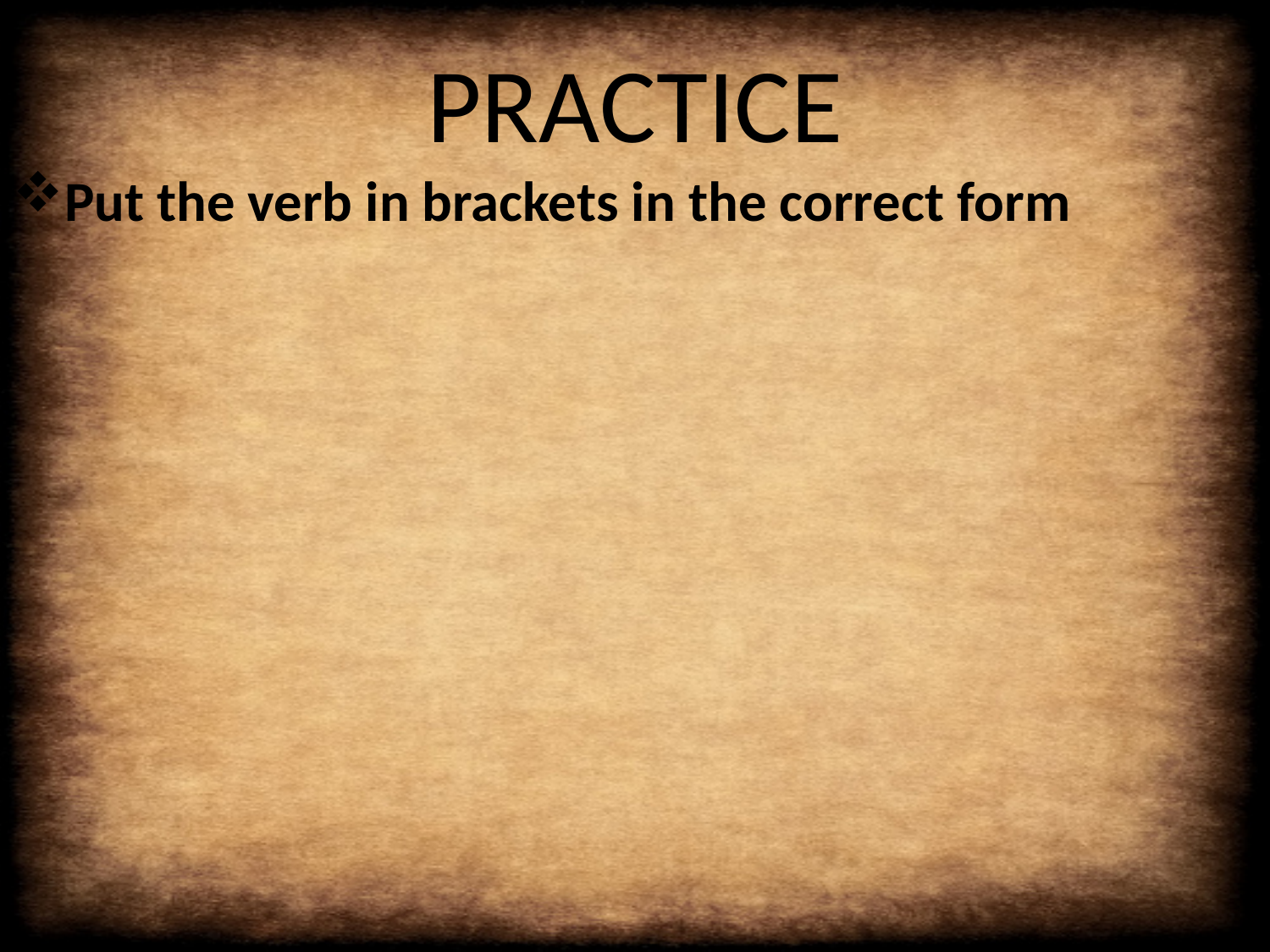

# PRACTICE
Put the verb in brackets in the correct form